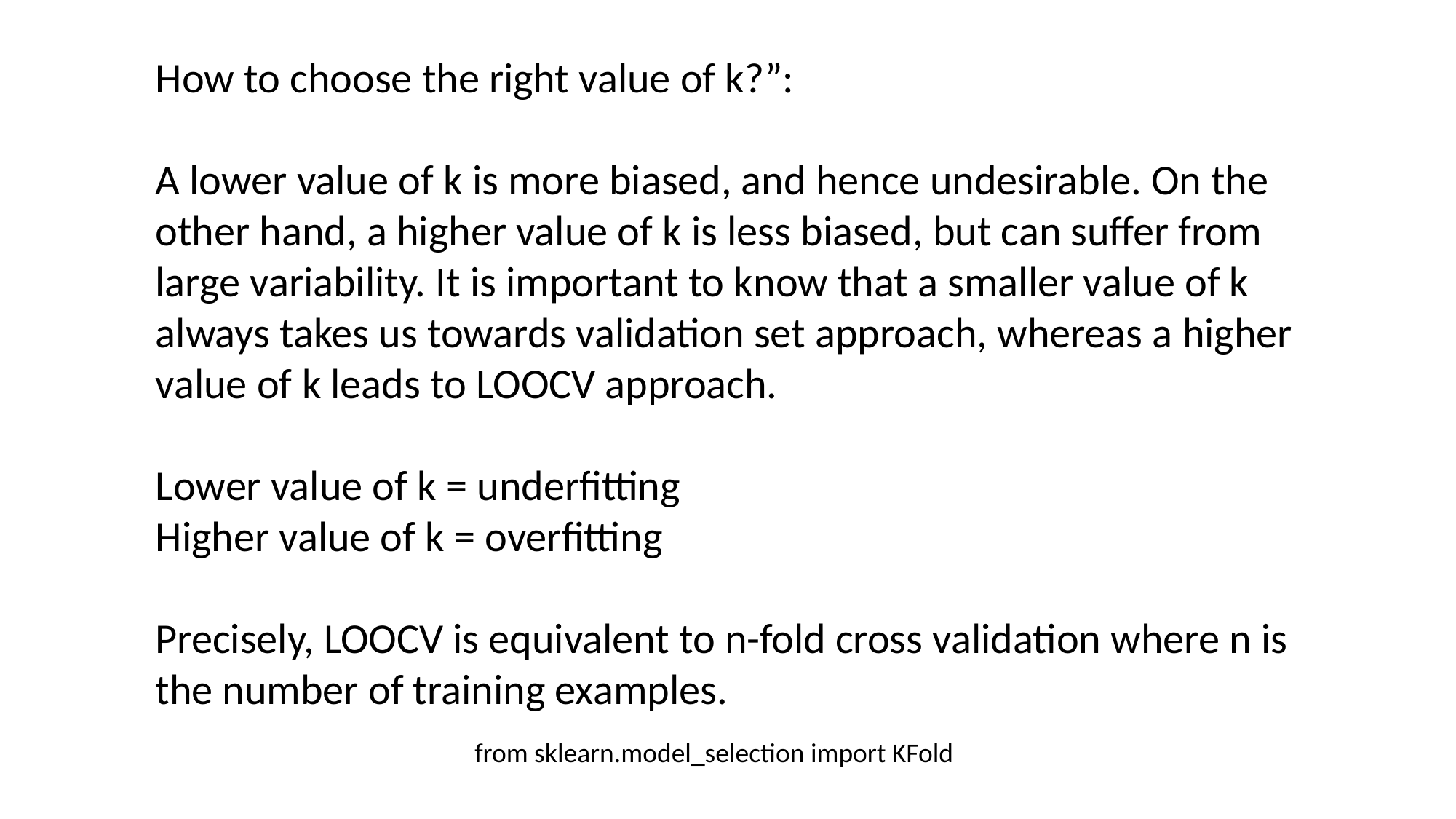

How to choose the right value of k?”:

A lower value of k is more biased, and hence undesirable. On the other hand, a higher value of k is less biased, but can suffer from large variability. It is important to know that a smaller value of k always takes us towards validation set approach, whereas a higher value of k leads to LOOCV approach.

Lower value of k = underfitting
Higher value of k = overfitting

Precisely, LOOCV is equivalent to n-fold cross validation where n is the number of training examples.
from sklearn.model_selection import KFold